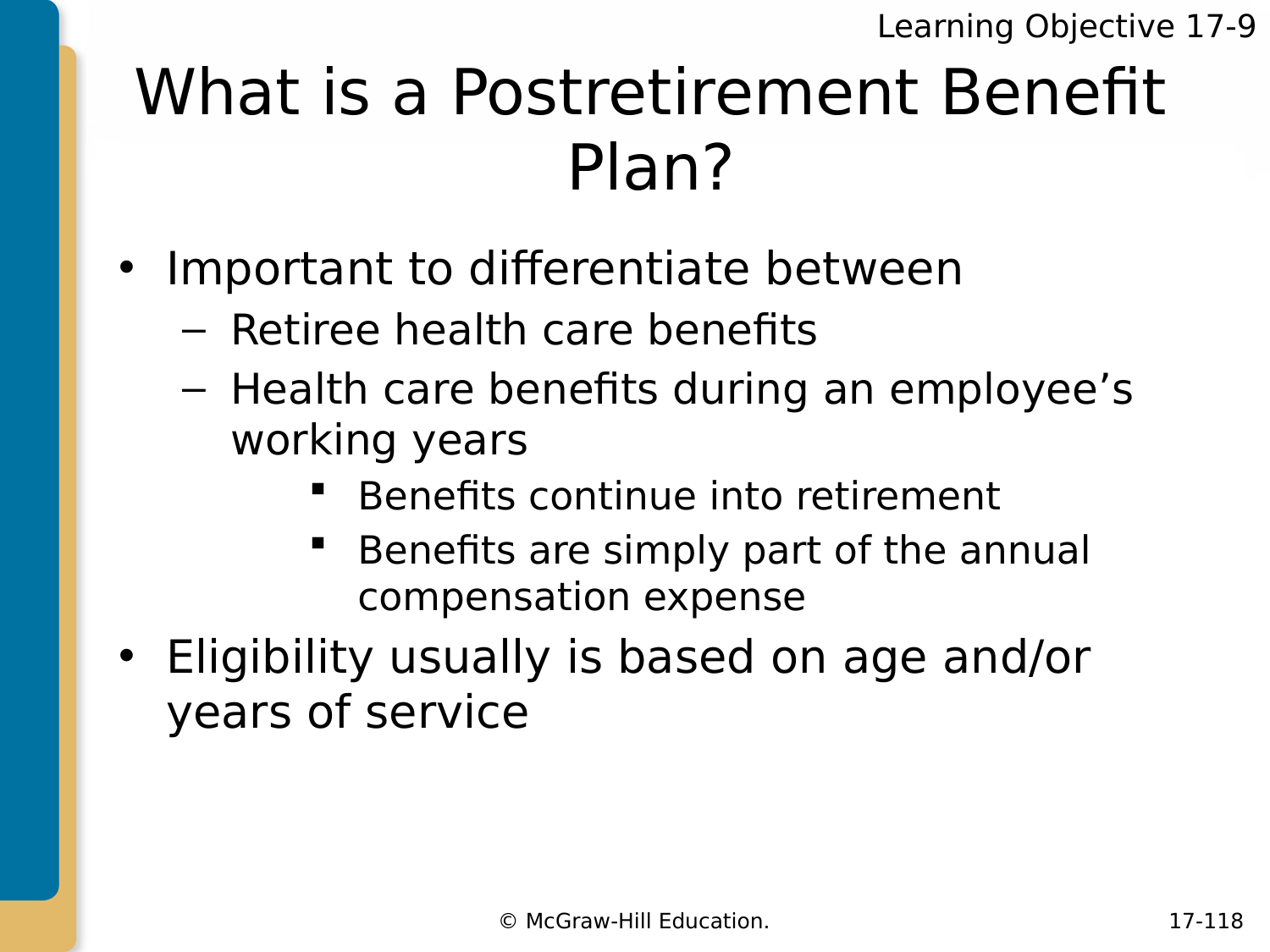

Learning Objective 17-9
# What is a Postretirement Benefit Plan?
Important to differentiate between
Retiree health care benefits
Health care benefits during an employee’s working years
Benefits continue into retirement
Benefits are simply part of the annual compensation expense
Eligibility usually is based on age and/or years of service